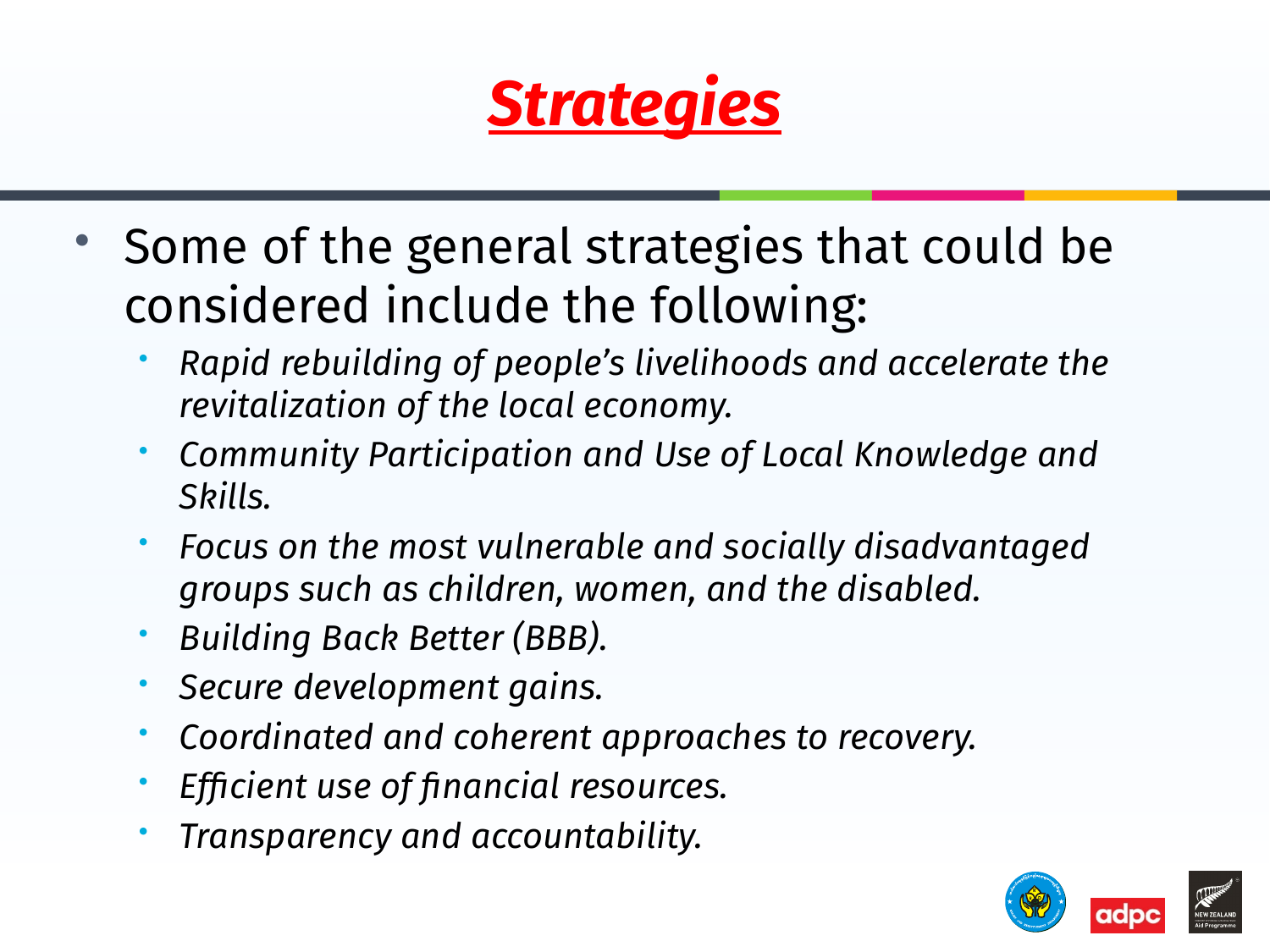

# Strategies
Some of the general strategies that could be considered include the following:
Rapid rebuilding of people’s livelihoods and accelerate the revitalization of the local economy.
Community Participation and Use of Local Knowledge and Skills.
Focus on the most vulnerable and socially disadvantaged groups such as children, women, and the disabled.
Building Back Better (BBB).
Secure development gains.
Coordinated and coherent approaches to recovery.
Efficient use of financial resources.
Transparency and accountability.